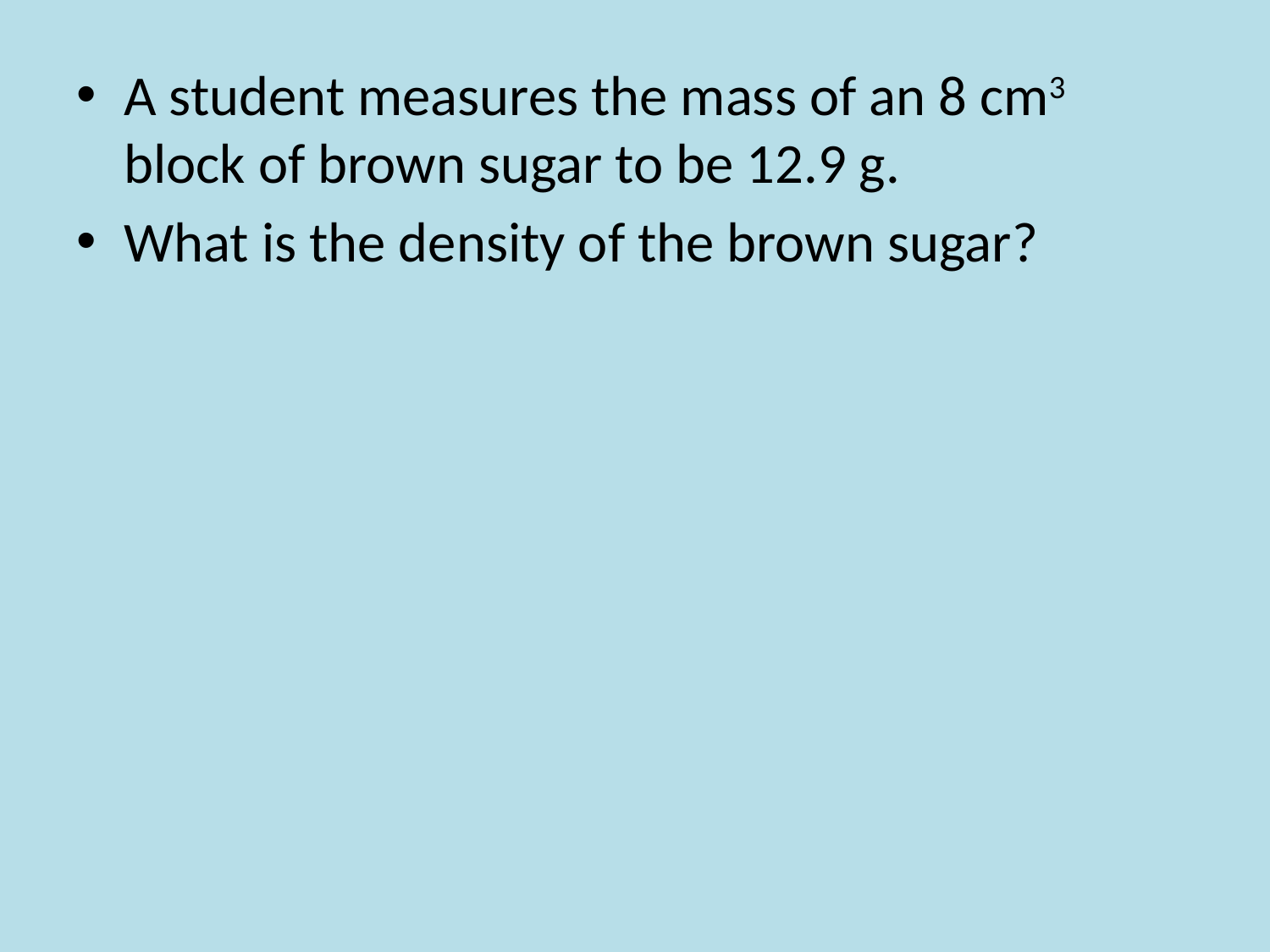

A student measures the mass of an 8 cm3 block of brown sugar to be 12.9 g.
What is the density of the brown sugar?